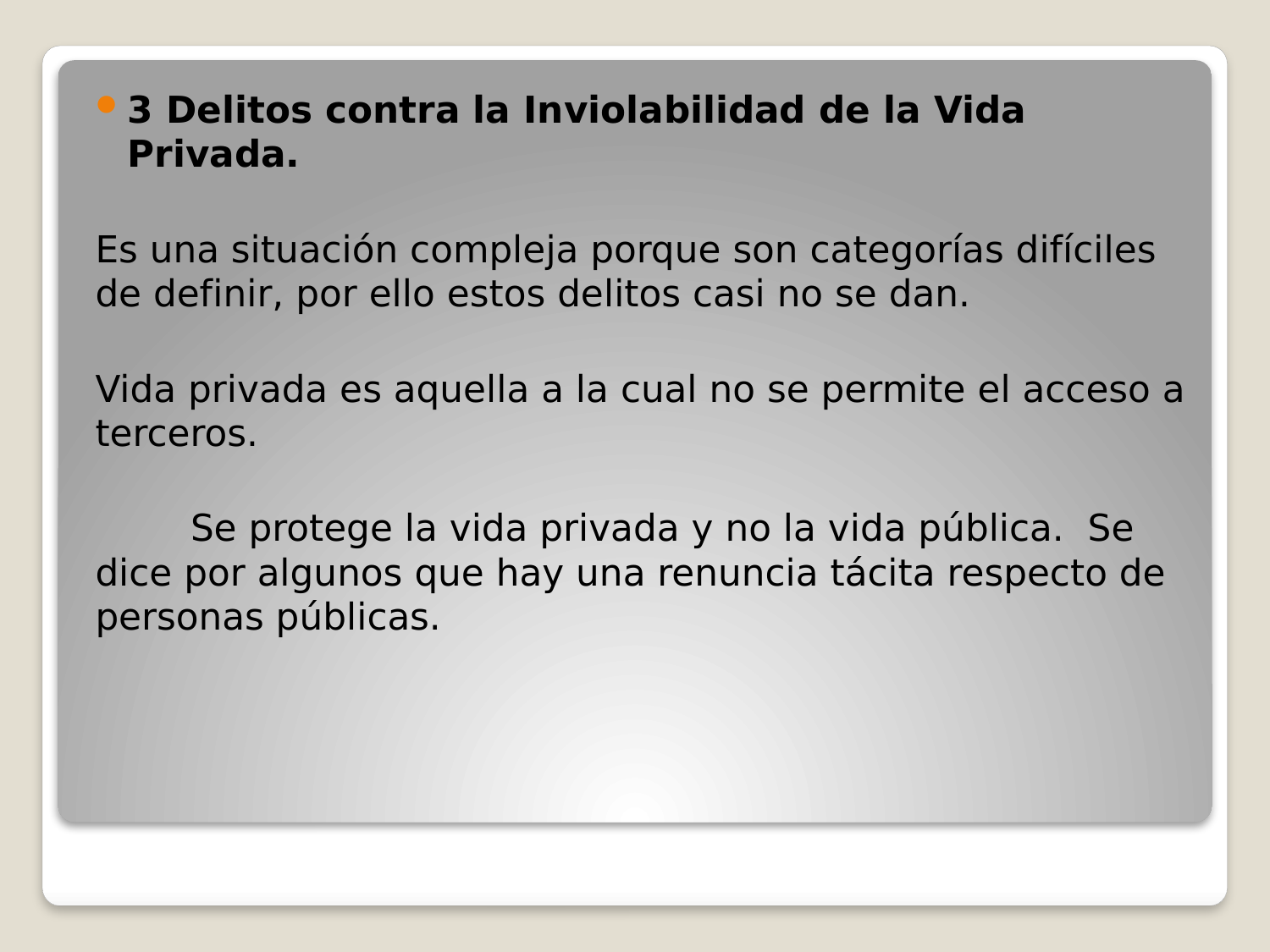

3 Delitos contra la Inviolabilidad de la Vida Privada.

Es una situación compleja porque son categorías difíciles de definir, por ello estos delitos casi no se dan.

Vida privada es aquella a la cual no se permite el acceso a terceros.

	Se protege la vida privada y no la vida pública.  Se dice por algunos que hay una renuncia tácita respecto de personas públicas.

#